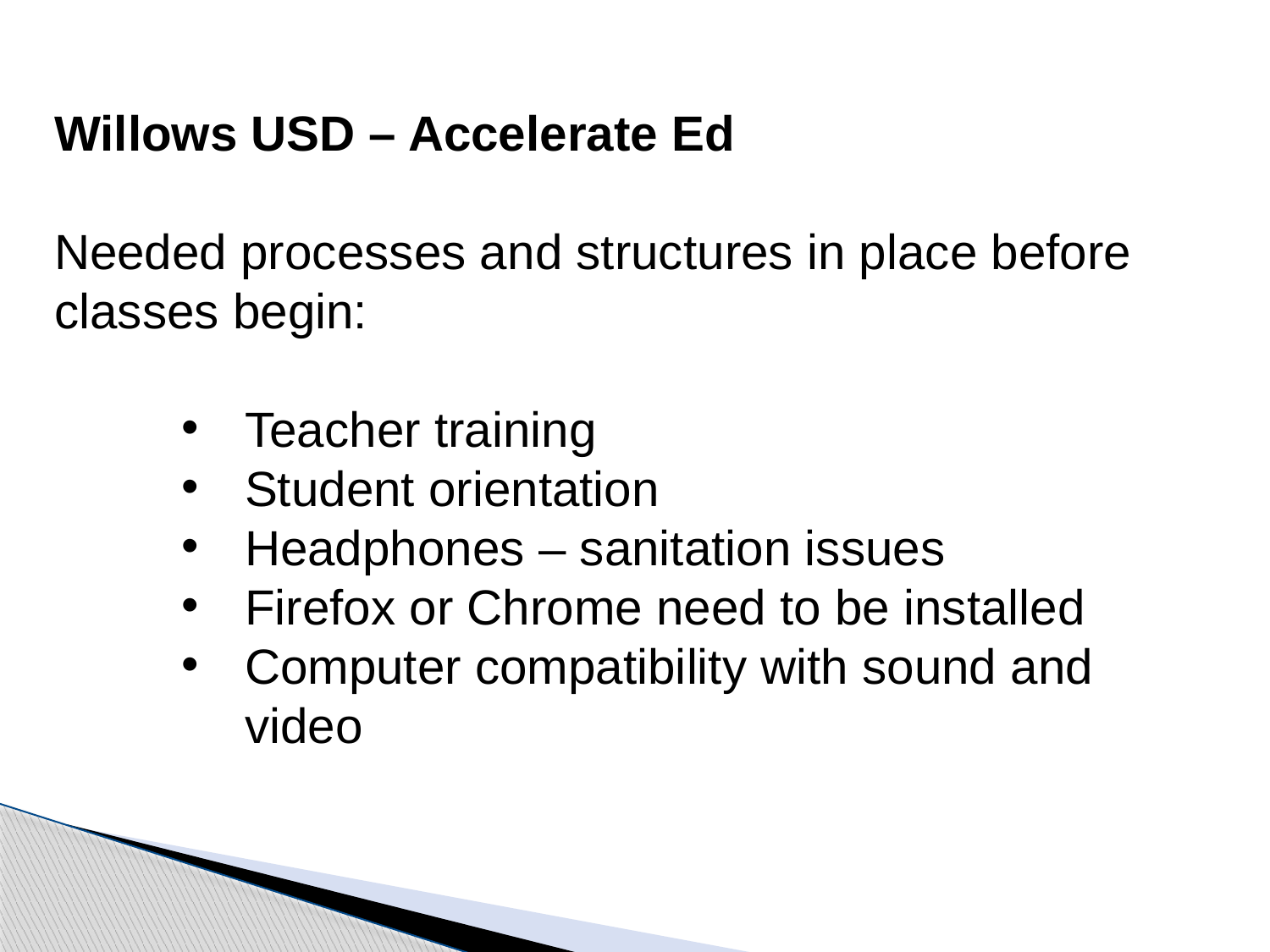

Willows USD – Accelerate Ed

Needed processes and structures in place before classes begin:

Teacher training
Student orientation
Headphones – sanitation issues
Firefox or Chrome need to be installed
Computer compatibility with sound and video